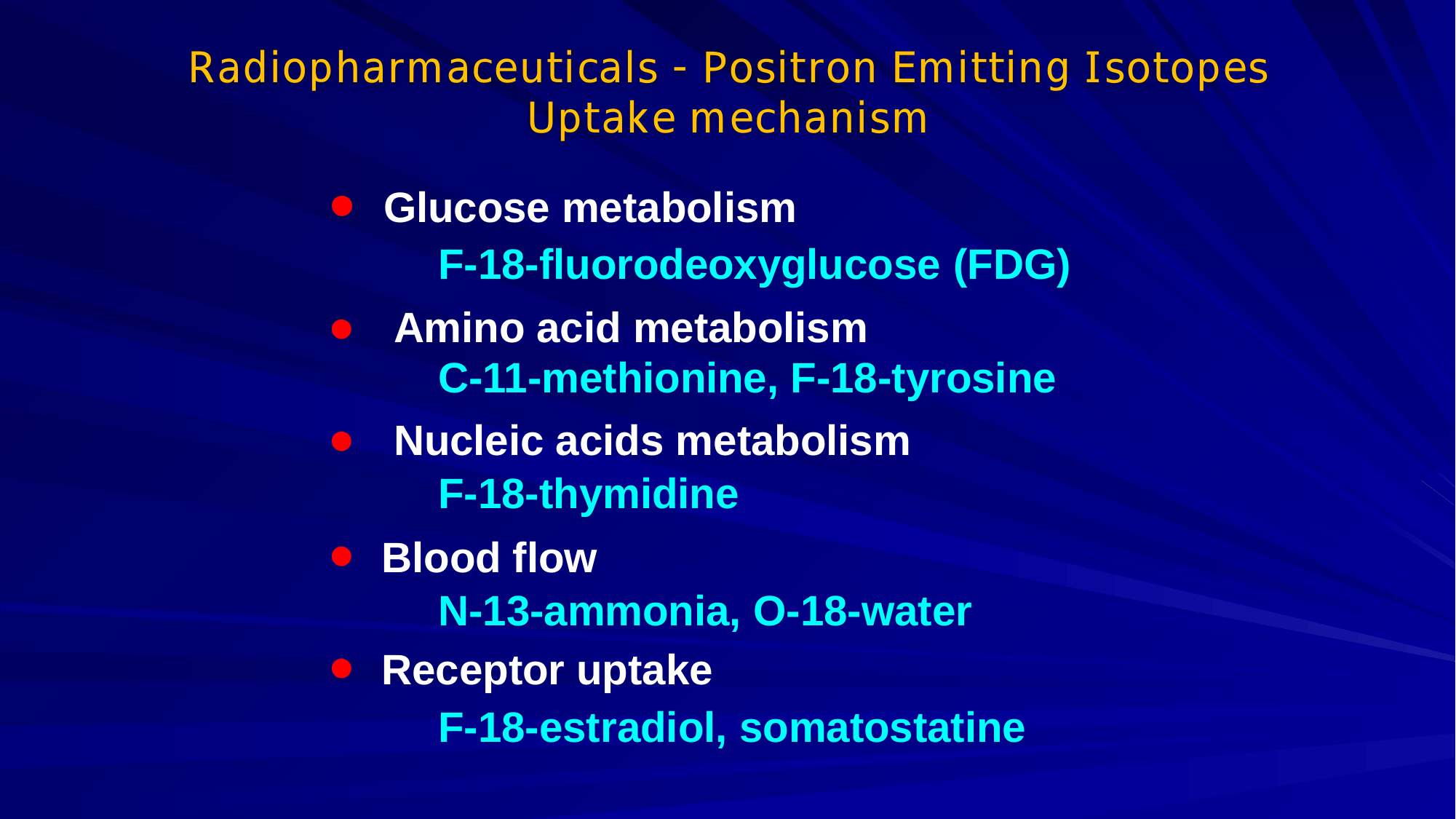

Radiopharmaceuticals - Positron Emitting Isotopes
Uptake mechanism
Glucose metabolism
F-18-fluorodeoxyglucose (FDG)
•
•
Amino acid metabolism
C-11-methionine, F-18-tyrosine
Nucleic acids metabolism
F-18-thymidine
Blood flow
N-13-ammonia, O-18-water
Receptor uptake
F-18-estradiol, somatostatine